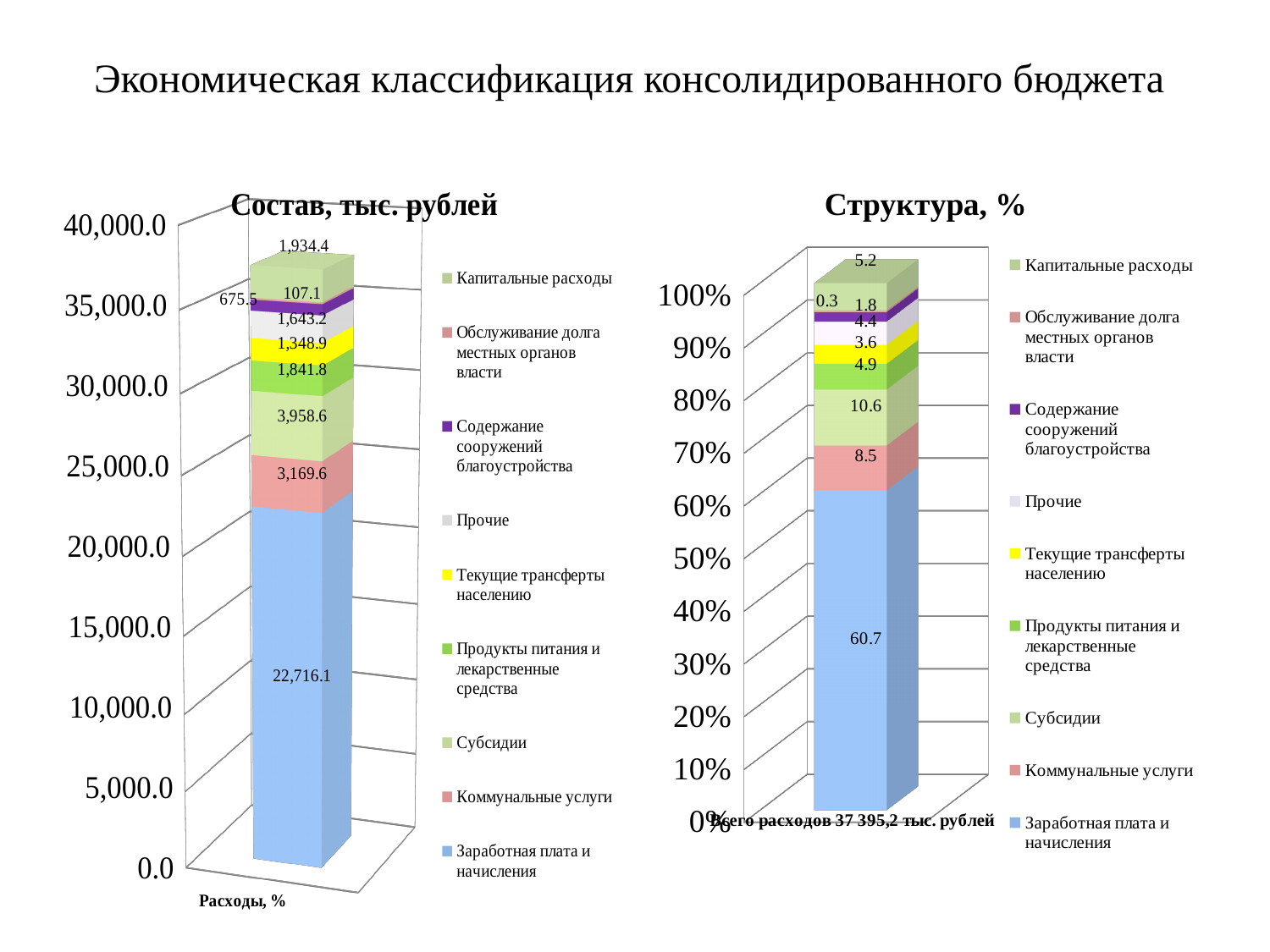

# Экономическая классификация консолидированного бюджета

[unsupported chart]

[unsupported chart]